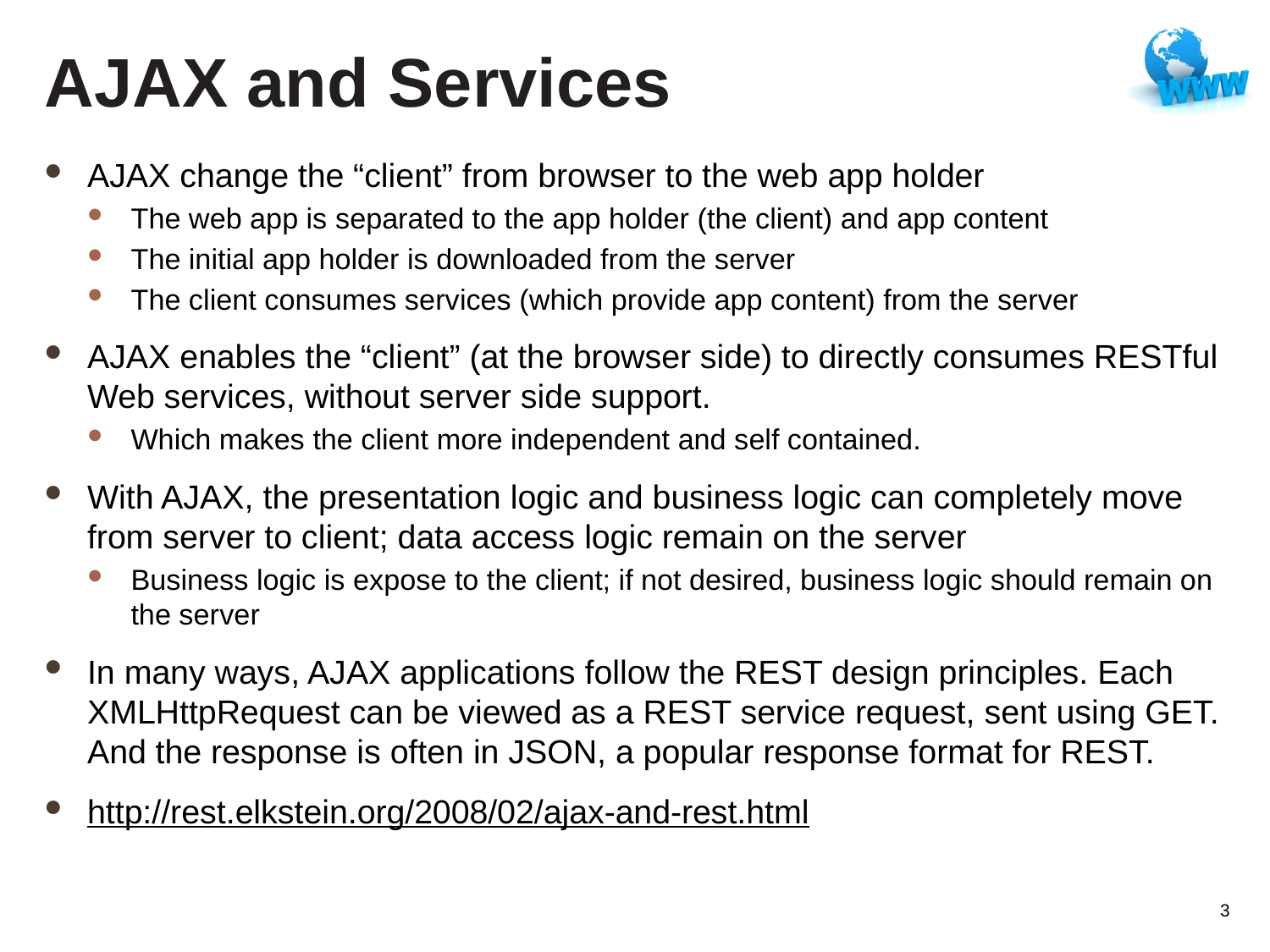

# AJAX and Services
AJAX change the “client” from browser to the web app holder
The web app is separated to the app holder (the client) and app content
The initial app holder is downloaded from the server
The client consumes services (which provide app content) from the server
AJAX enables the “client” (at the browser side) to directly consumes RESTful Web services, without server side support.
Which makes the client more independent and self contained.
With AJAX, the presentation logic and business logic can completely move from server to client; data access logic remain on the server
Business logic is expose to the client; if not desired, business logic should remain on the server
In many ways, AJAX applications follow the REST design principles. Each XMLHttpRequest can be viewed as a REST service request, sent using GET. And the response is often in JSON, a popular response format for REST.
http://rest.elkstein.org/2008/02/ajax-and-rest.html
3